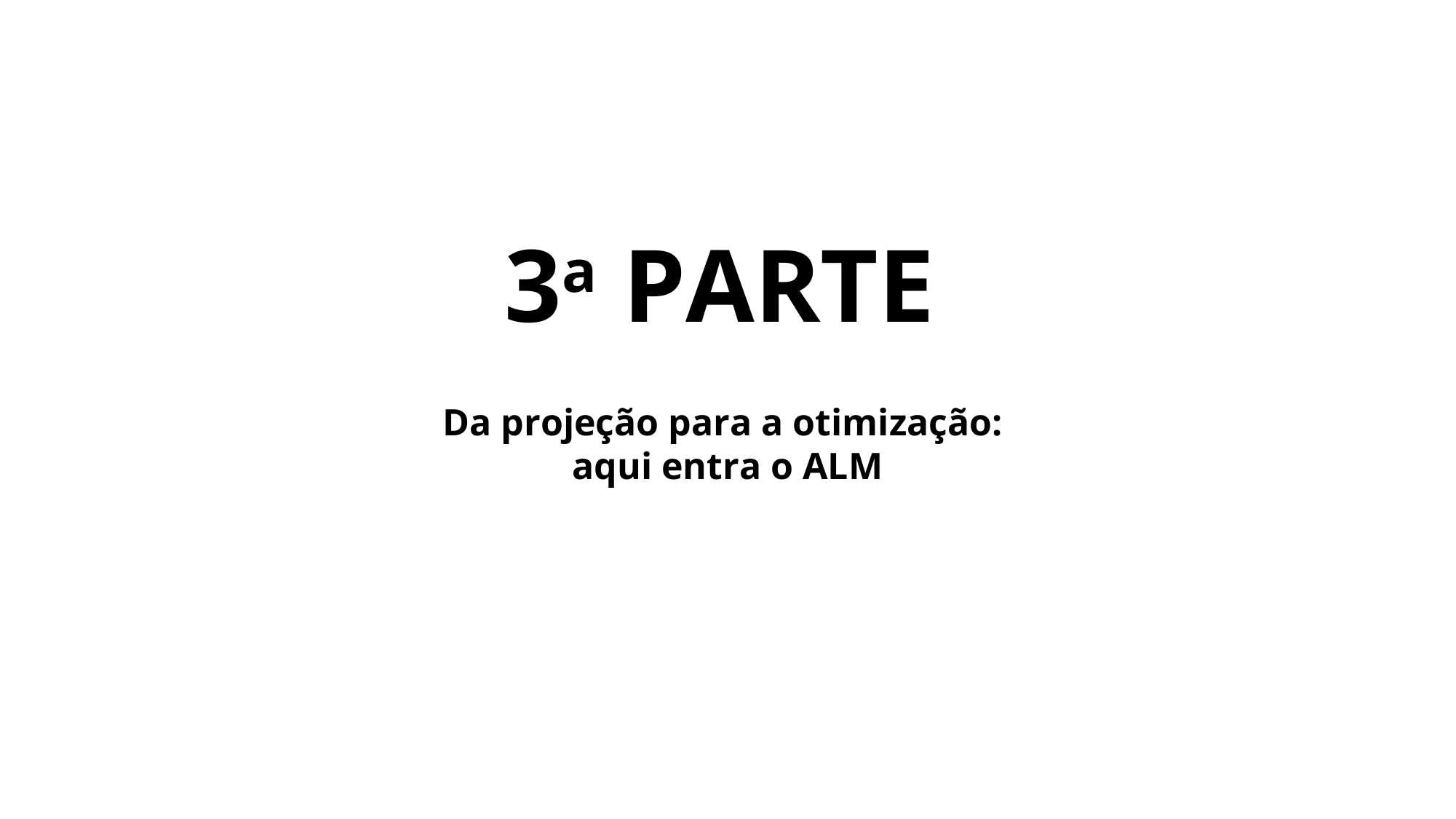

3a PARTE
Da projeção para a otimização:
aqui entra o ALM